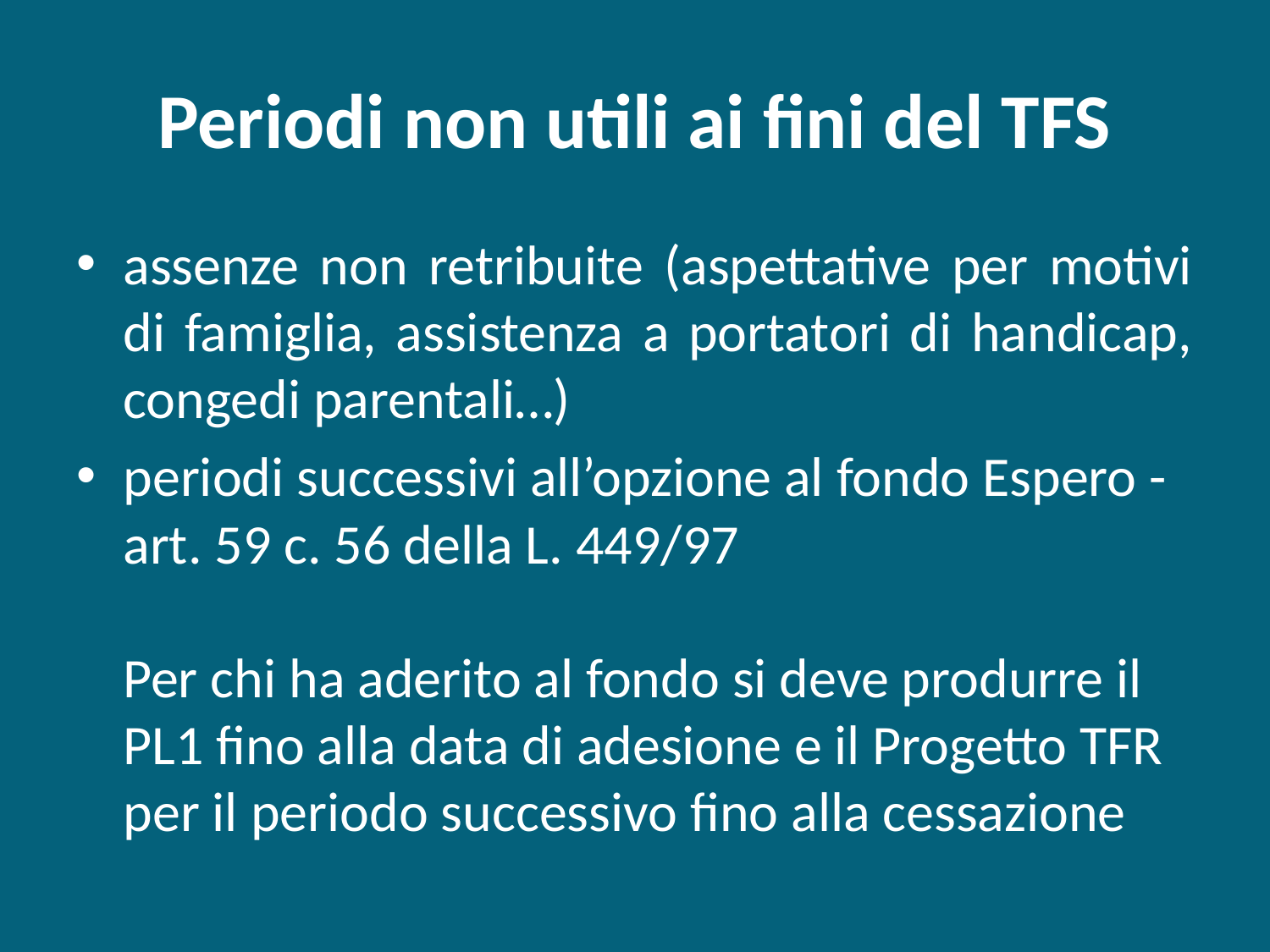

# Periodi non utili ai fini del TFS
assenze non retribuite (aspettative per motivi di famiglia, assistenza a portatori di handicap, congedi parentali…)
periodi successivi all’opzione al fondo Espero -art. 59 c. 56 della L. 449/97
Per chi ha aderito al fondo si deve produrre il PL1 fino alla data di adesione e il Progetto TFR per il periodo successivo fino alla cessazione